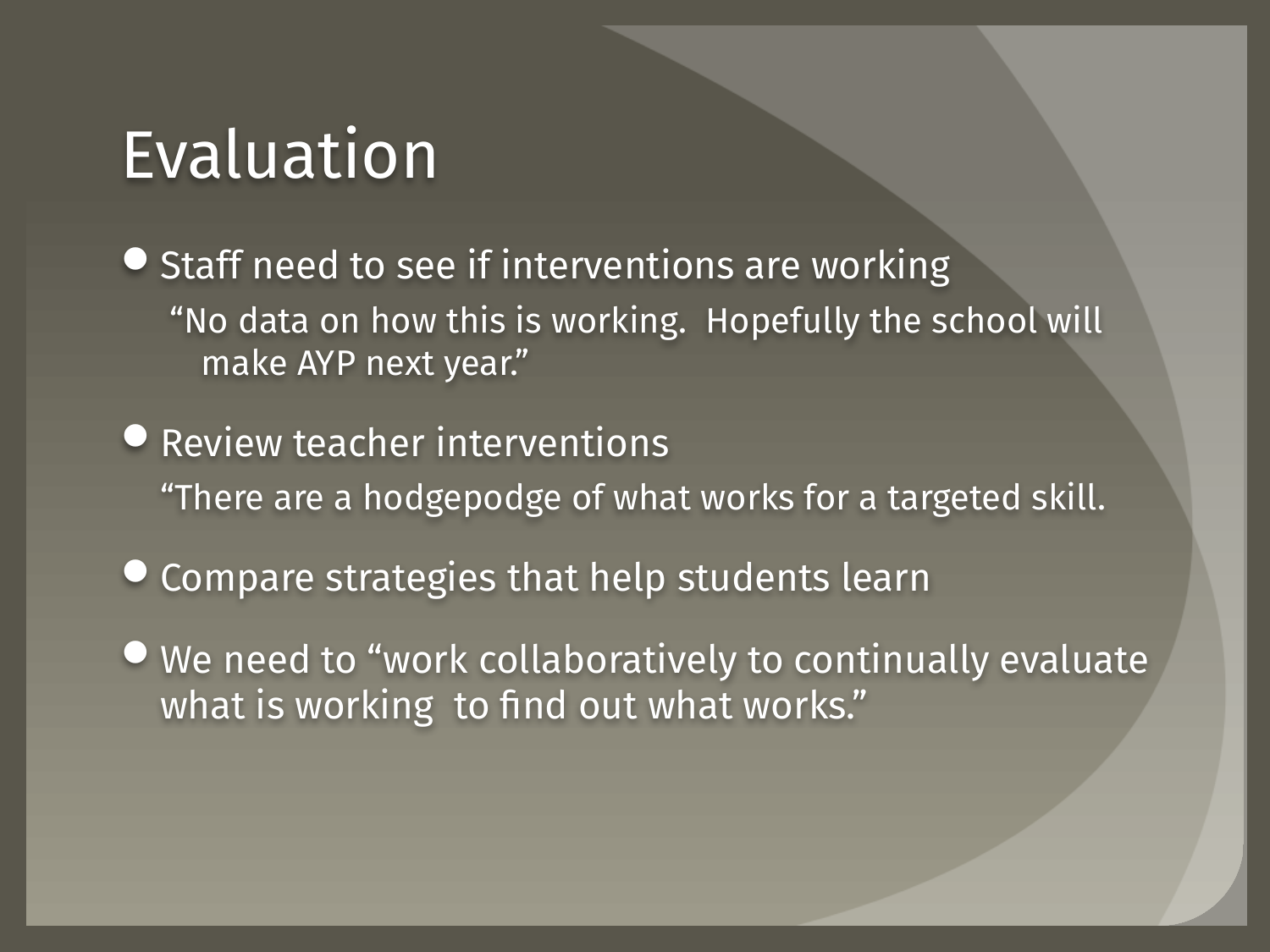

# Evaluation
Staff need to see if interventions are working
 “No data on how this is working.  Hopefully the school will make AYP next year.”
Review teacher interventions
“There are a hodgepodge of what works for a targeted skill.
Compare strategies that help students learn
We need to “work collaboratively to continually evaluate what is working  to find out what works.”